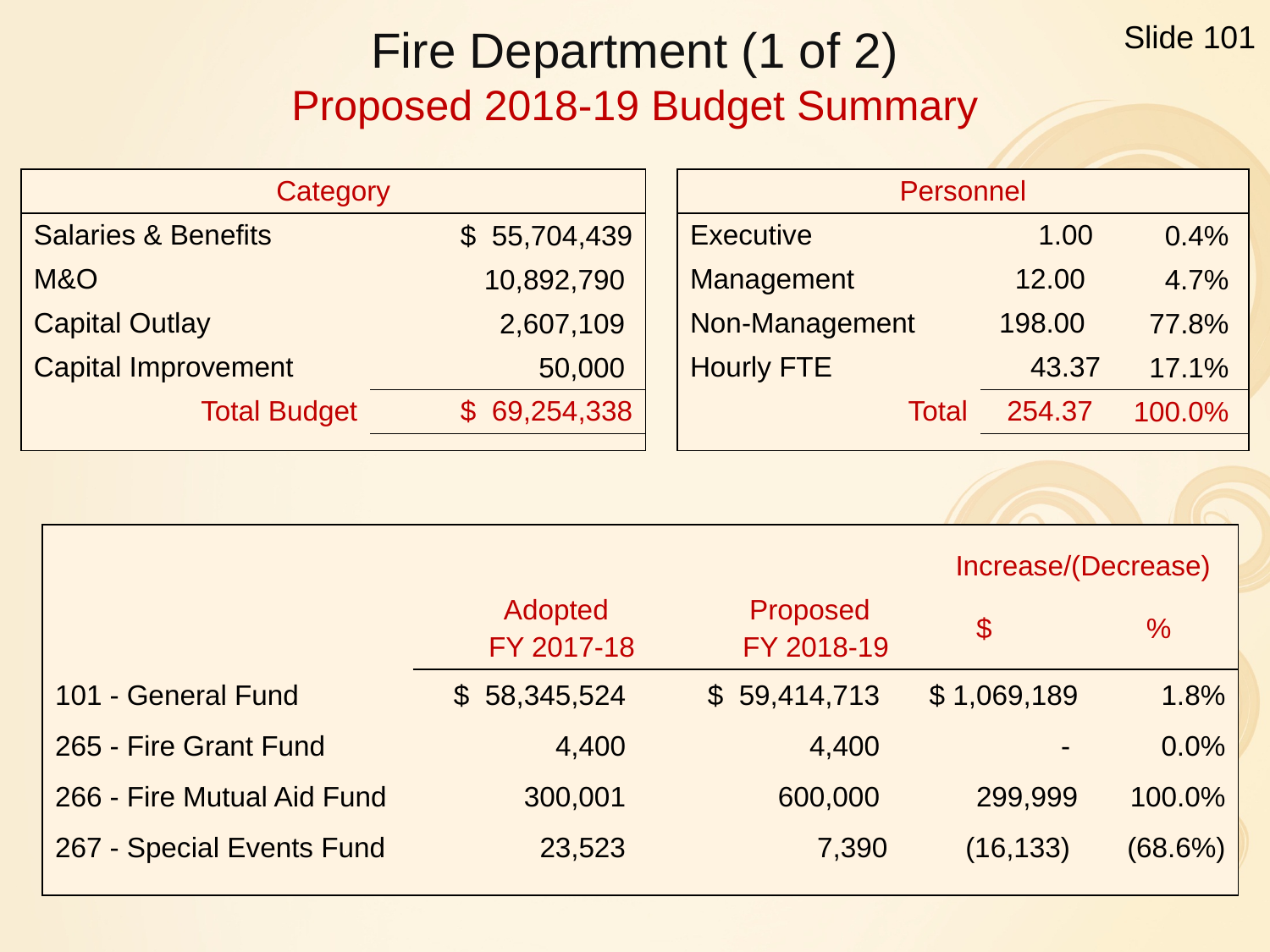

Slide 101
# Fire Department (1 of 2) Proposed 2018-19 Budget Summary
| Category |  |
| --- | --- |
| Salaries & Benefits | $ 55,704,439 |
| M&O | 10,892,790 |
| Capital Outlay | 2,607,109 |
| Capital Improvement | 50,000 |
| Total Budget | $ 69,254,338 |
|  |  |
| Personnel |  |  |
| --- | --- | --- |
| Executive | 1.00 | 0.4% |
| Management | 12.00 | 4.7% |
| Non-Management | 198.00 | 77.8% |
| Hourly FTE | 43.37 | 17.1% |
| Total | 254.37 | 100.0% |
|  |  |  |
|  | Adopted FY 2017-18 | Proposed FY 2018-19 | Increase/(Decrease) |  |
| --- | --- | --- | --- | --- |
|  |  |  | $ | % |
| 101 - General Fund | $ 58,345,524 | $ 59,414,713 | $ 1,069,189 | 1.8% |
| 265 - Fire Grant Fund | 4,400 | 4,400 | - | 0.0% |
| 266 - Fire Mutual Aid Fund | 300,001 | 600,000 | 299,999 | 100.0% |
| 267 - Special Events Fund | 23,523 | 7,390 | (16,133) | (68.6%) |
|  |  |  |  |  |